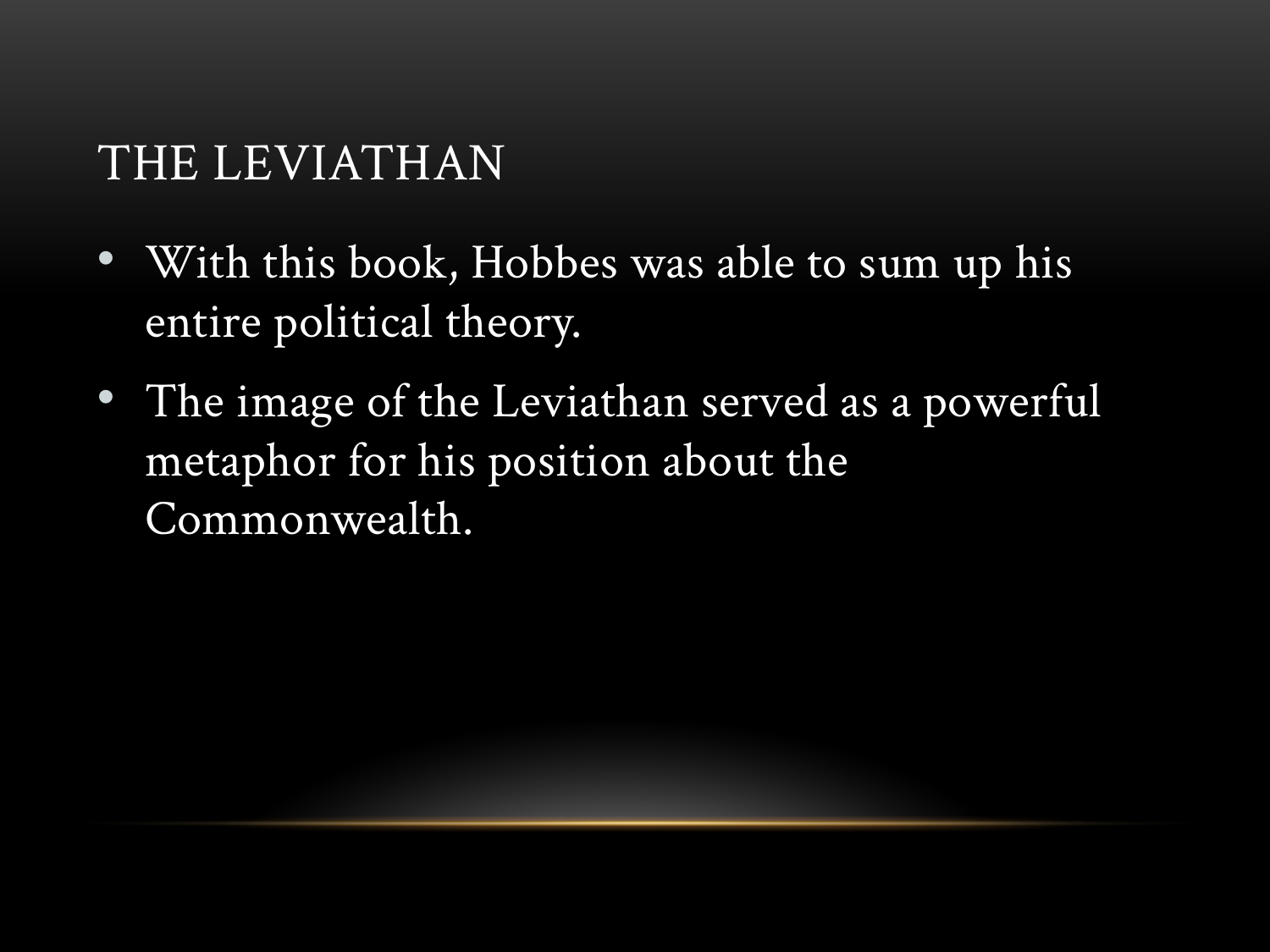

# The LEviathan
With this book, Hobbes was able to sum up his entire political theory.
The image of the Leviathan served as a powerful metaphor for his position about the Commonwealth.